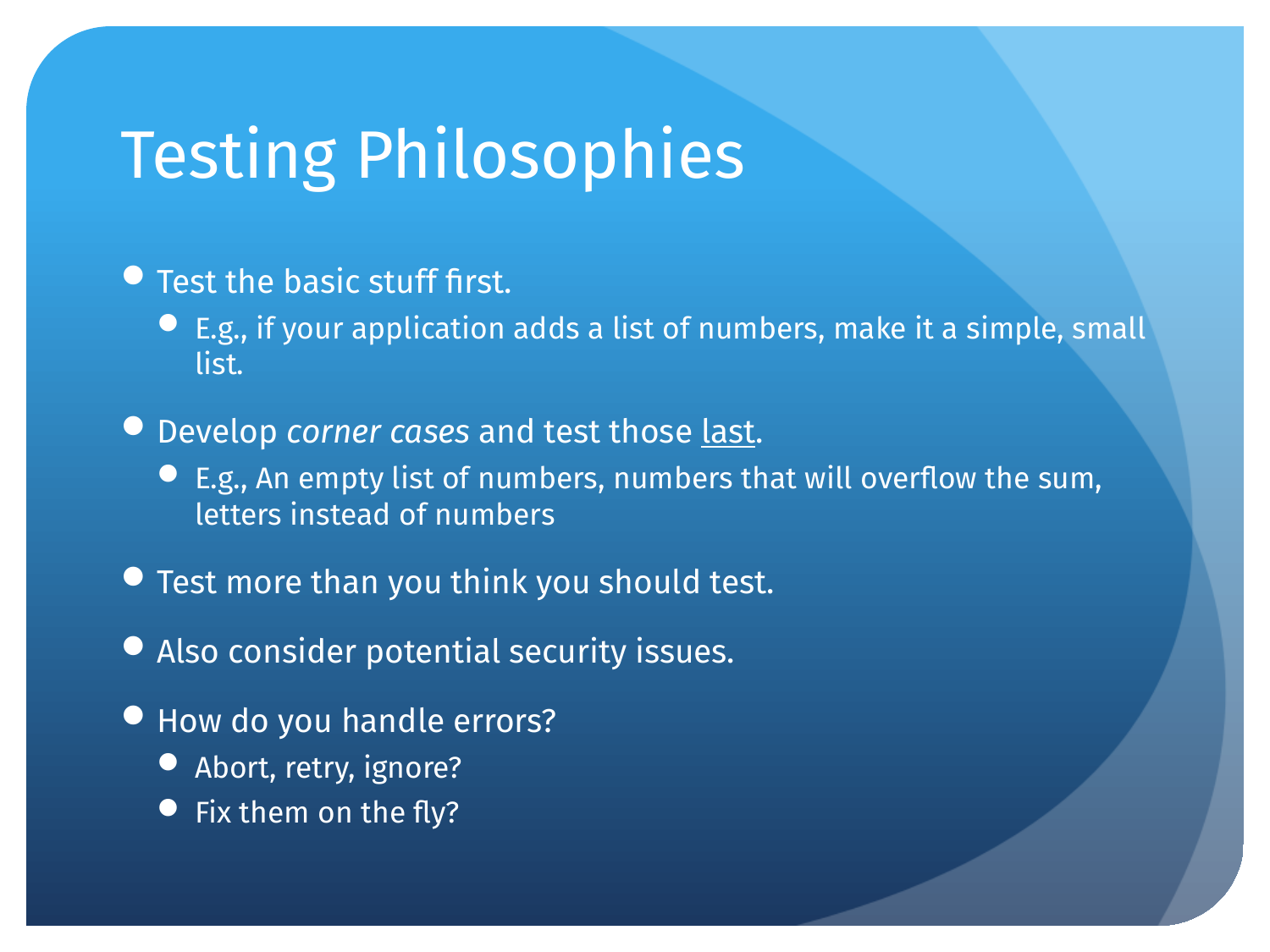

# Testing Philosophies
Test the basic stuff first.
E.g., if your application adds a list of numbers, make it a simple, small list.
Develop corner cases and test those last.
E.g., An empty list of numbers, numbers that will overflow the sum, letters instead of numbers
Test more than you think you should test.
Also consider potential security issues.
How do you handle errors?
Abort, retry, ignore?
Fix them on the fly?